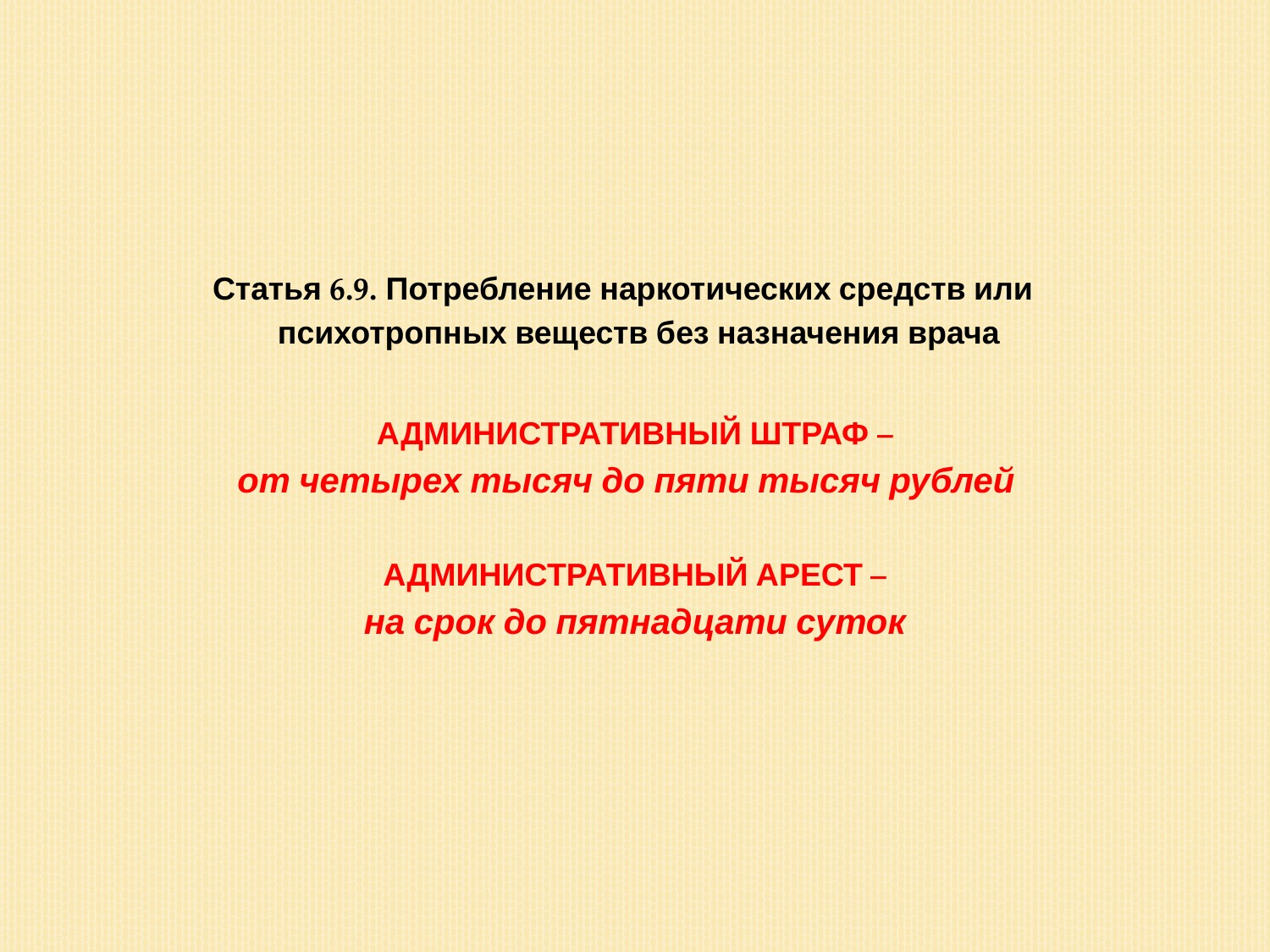

Статья 6.9. Потребление наркотических средств или     психотропных веществ без назначения врача

 АДМИНИСТРАТИВНЫЙ ШТРАФ –
от четырех тысяч до пяти тысяч рублей

АДМИНИСТРАТИВНЫЙ АРЕСТ –
на срок до пятнадцати суток